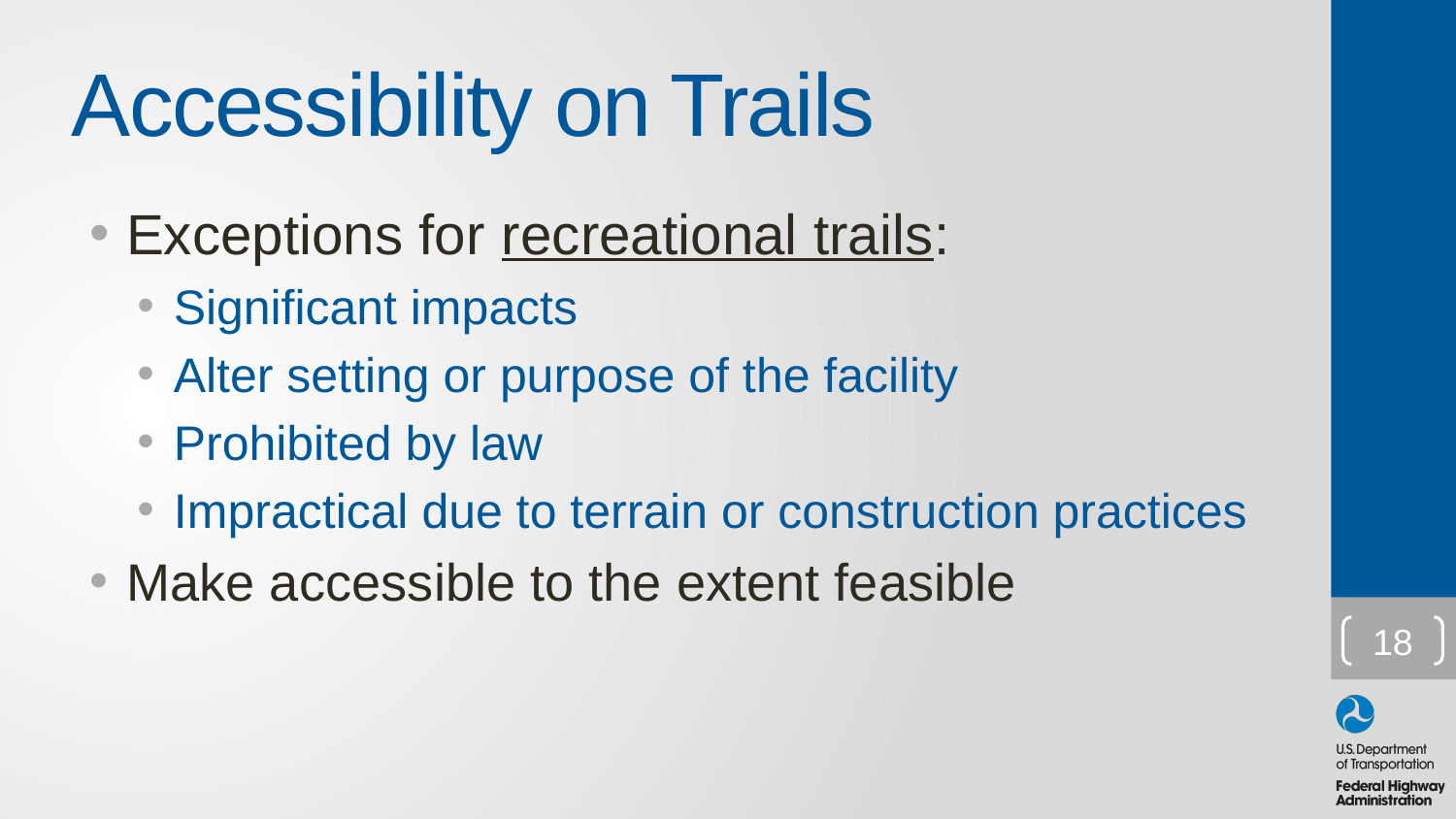

# Accessibility on Trails
Exceptions for recreational trails:
Significant impacts
Alter setting or purpose of the facility
Prohibited by law
Impractical due to terrain or construction practices
Make accessible to the extent feasible
18